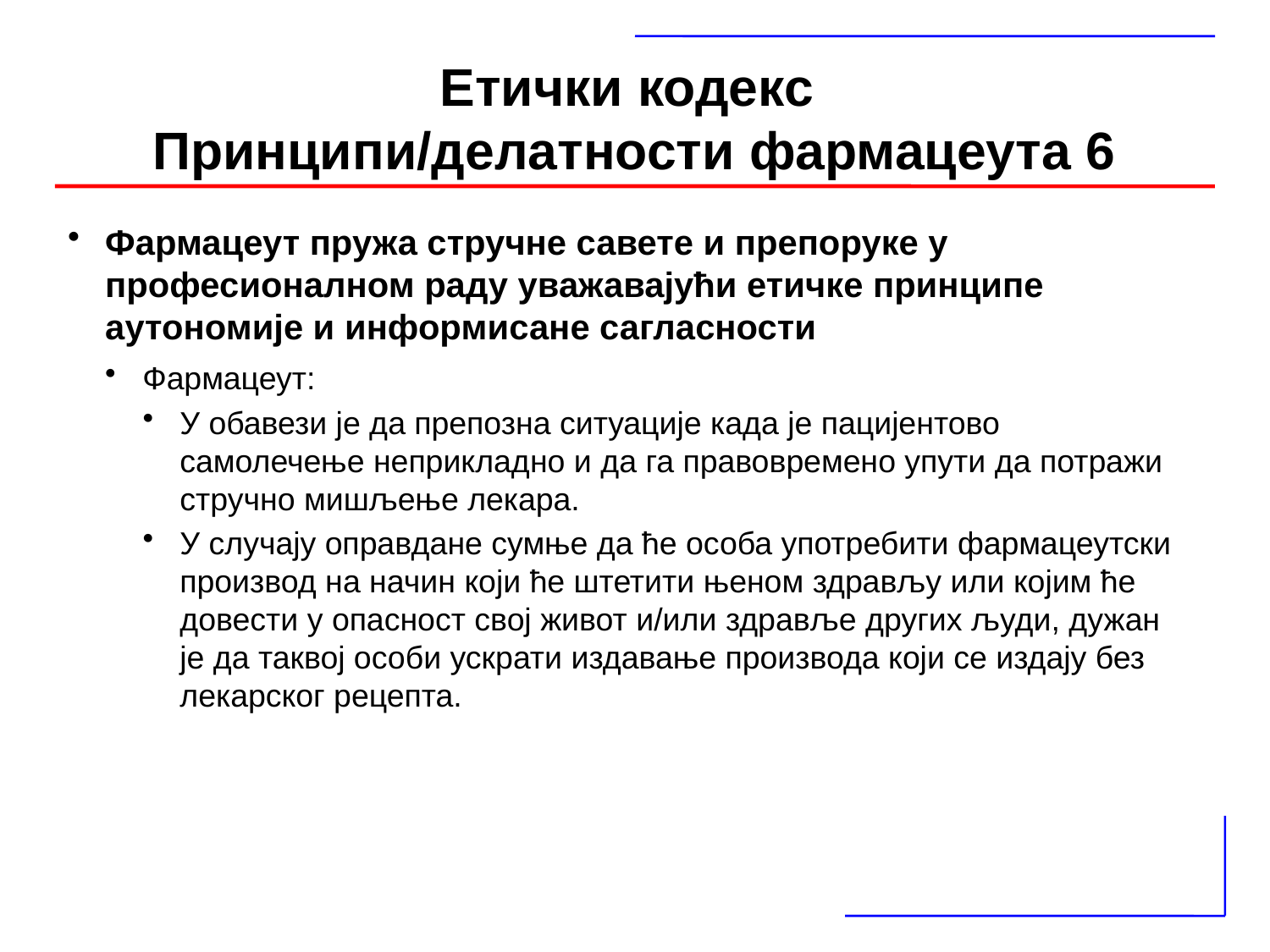

# Етички кодекс Принципи/делатности фармацеута 6
Фармацеут пружа стручне савете и препоруке у професионалном раду уважавајући етичке принципе аутономије и информисане сагласности

Фармацеут:
У обавези је да препозна ситуације када је пацијентово самолечење неприкладно и да га правовремено упути да потражи стручно мишљење лекара.
У случају оправдане сумње да ће особа употребити фармацеутски производ на начин који ће штетити њеном здрављу или којим ће довести у опасност свој живот и/или здравље других људи, дужан је да таквој особи ускрати издавање производа који се издају без лекарског рецепта.